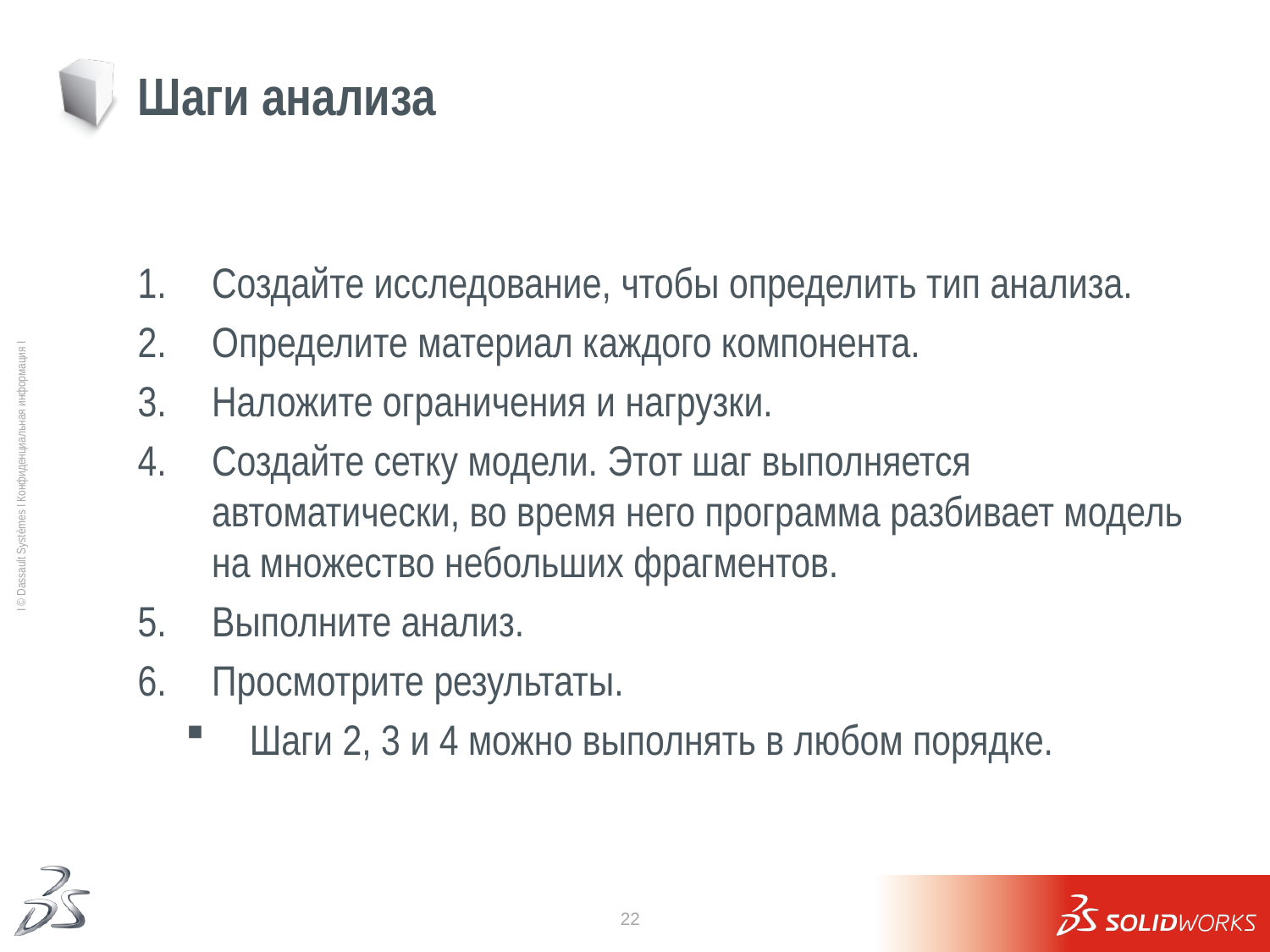

# Шаги анализа
Создайте исследование, чтобы определить тип анализа.
Определите материал каждого компонента.
Наложите ограничения и нагрузки.
Создайте сетку модели. Этот шаг выполняется автоматически, во время него программа разбивает модель на множество небольших фрагментов.
Выполните анализ.
Просмотрите результаты.
Шаги 2, 3 и 4 можно выполнять в любом порядке.